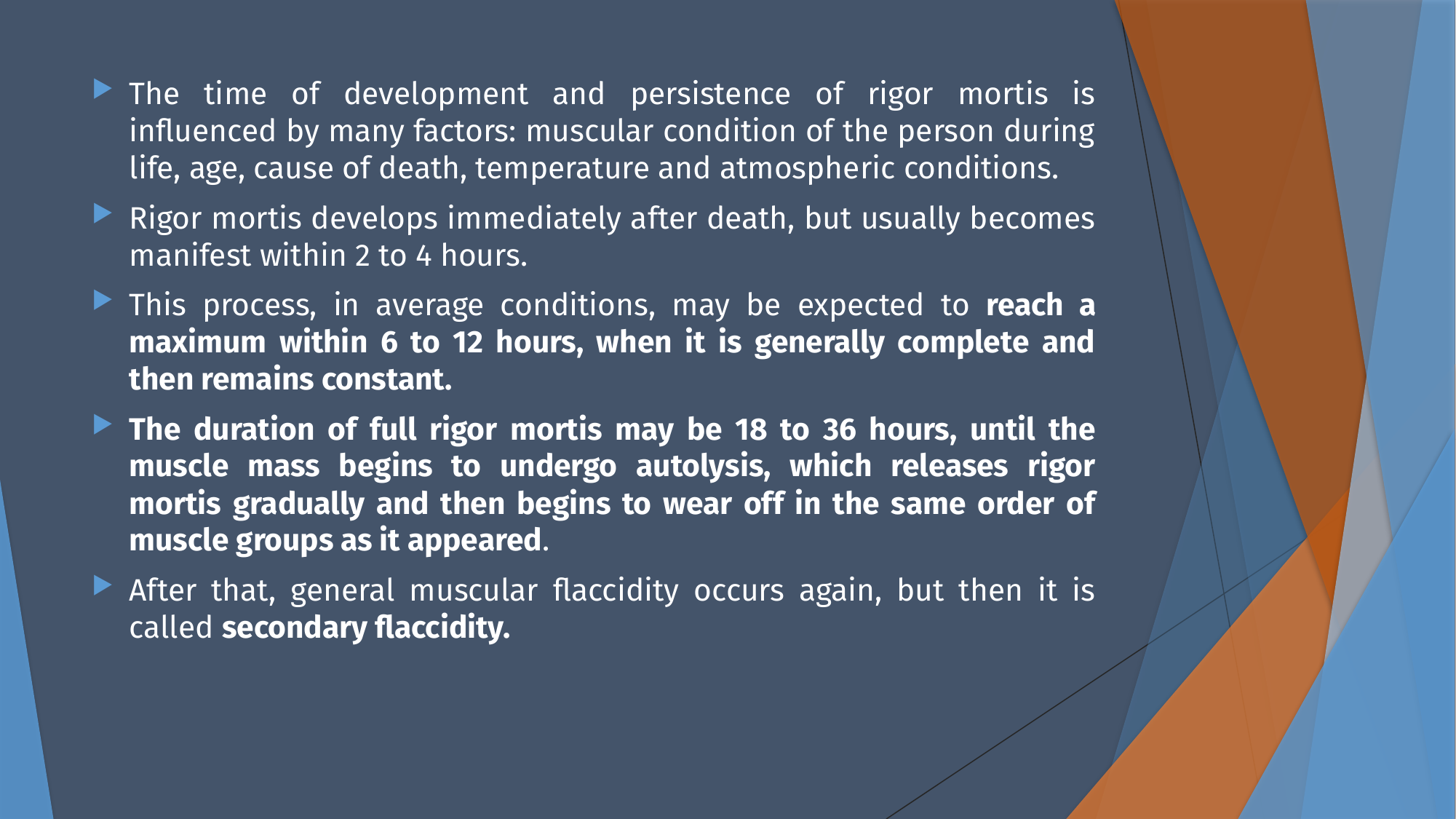

The time of development and persistence of rigor mortis is influenced by many factors: muscular condition of the person during life, age, cause of death, temperature and atmospheric conditions.
Rigor mortis develops immediately after death, but usually becomes manifest within 2 to 4 hours.
This process, in average conditions, may be expected to reach a maximum within 6 to 12 hours, when it is generally complete and then remains constant.
The duration of full rigor mortis may be 18 to 36 hours, until the muscle mass begins to undergo autolysis, which releases rigor mortis gradually and then begins to wear off in the same order of muscle groups as it appeared.
After that, general muscular flaccidity occurs again, but then it is called secondary flaccidity.